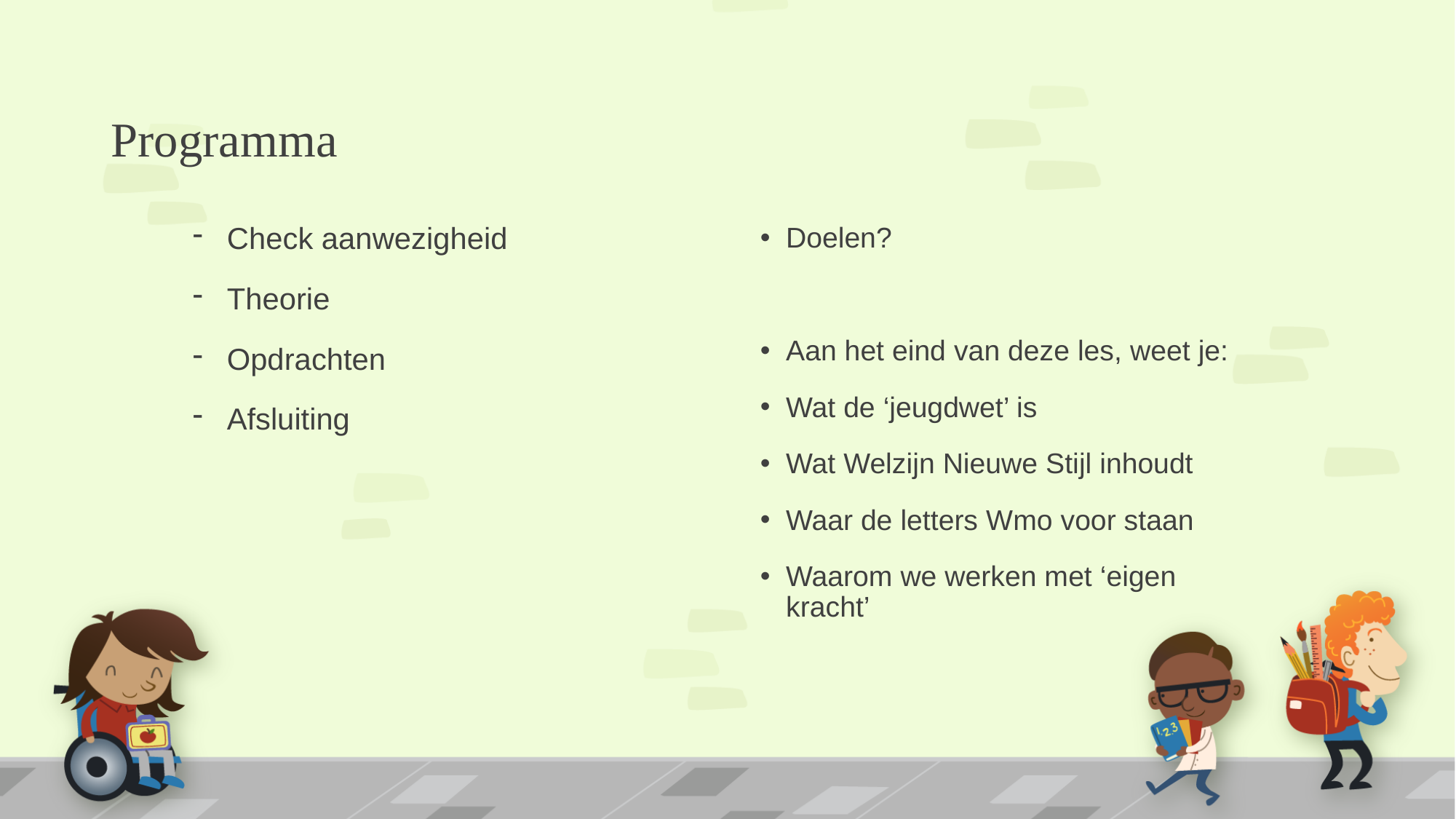

# Programma
Check aanwezigheid
Theorie
Opdrachten
Afsluiting

Doelen?

Aan het eind van deze les, weet je:
Wat de ‘jeugdwet’ is
Wat Welzijn Nieuwe Stijl inhoudt
Waar de letters Wmo voor staan
Waarom we werken met ‘eigen kracht’